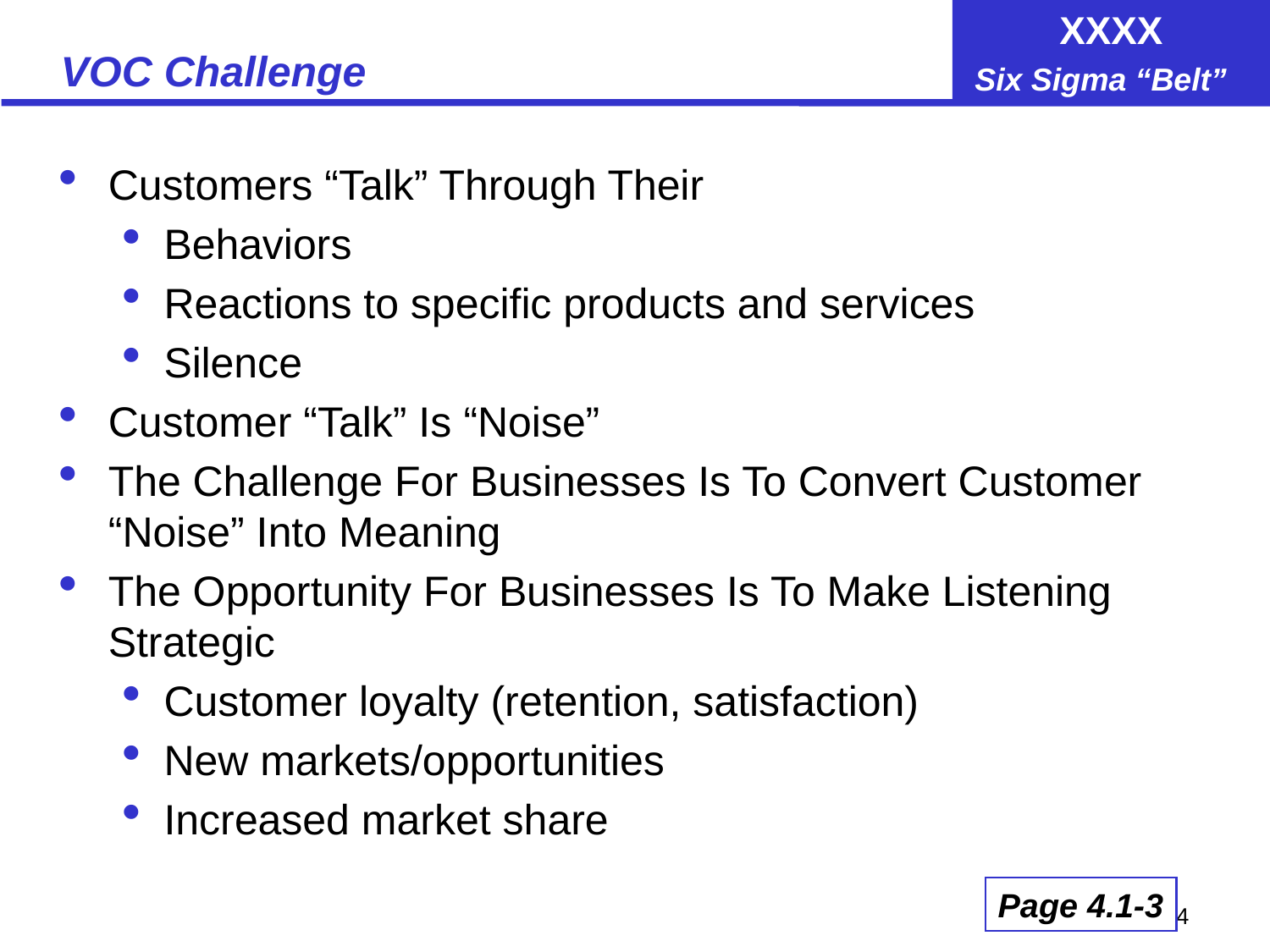

# VOC Challenge
Customers “Talk” Through Their
Behaviors
Reactions to specific products and services
Silence
Customer “Talk” Is “Noise”
The Challenge For Businesses Is To Convert Customer “Noise” Into Meaning
The Opportunity For Businesses Is To Make Listening Strategic
Customer loyalty (retention, satisfaction)
New markets/opportunities
Increased market share
Page 4.1-3